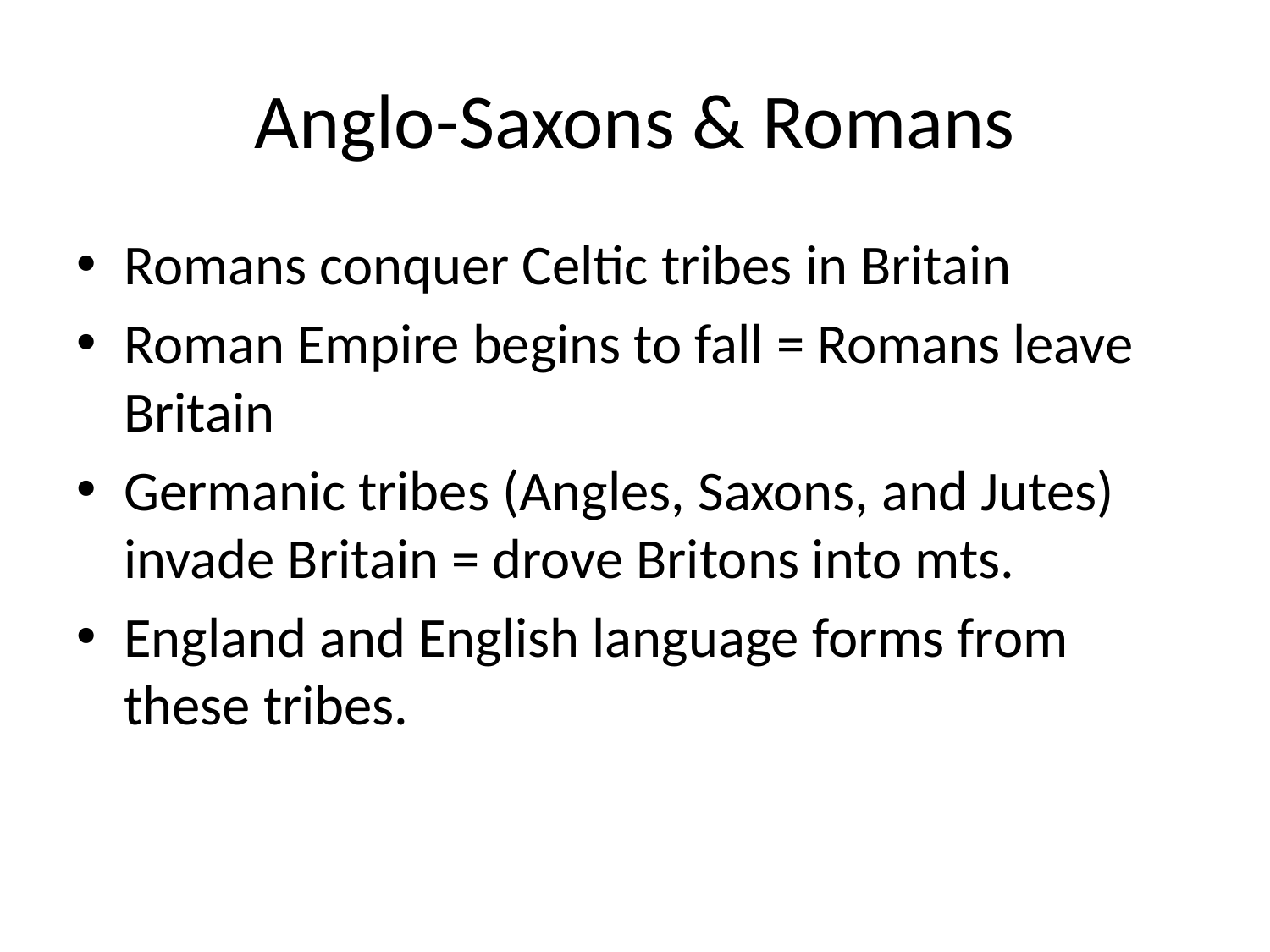

# Anglo-Saxons & Romans
Romans conquer Celtic tribes in Britain
Roman Empire begins to fall = Romans leave Britain
Germanic tribes (Angles, Saxons, and Jutes) invade Britain = drove Britons into mts.
England and English language forms from these tribes.